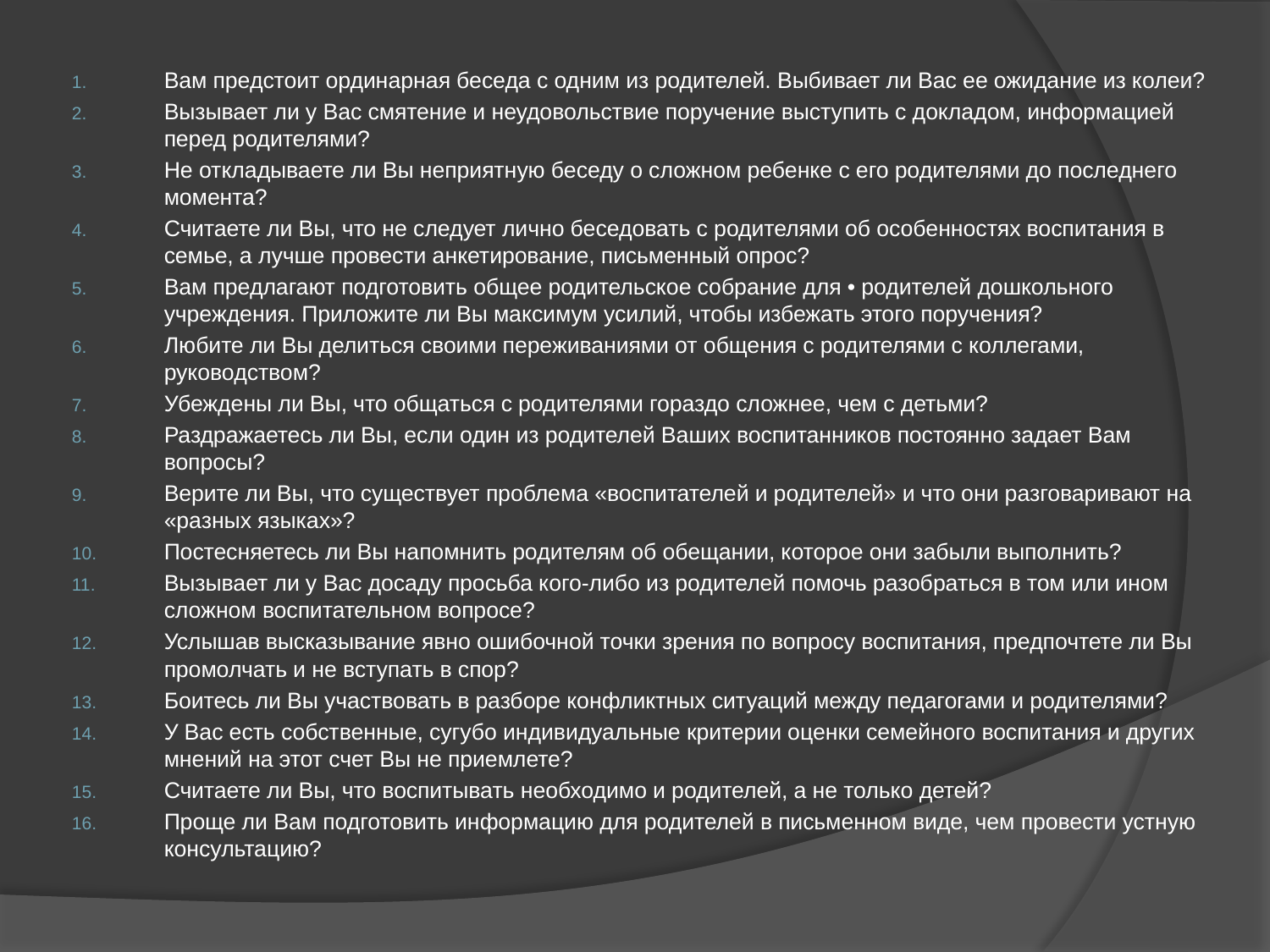

Вам предстоит ординарная беседа с одним из родителей. Выбивает ли Вас ее ожидание из колеи?
Вызывает ли у Вас смятение и неудовольствие поручение выступить с докладом, информацией перед родителями?
Не откладываете ли Вы неприятную беседу о сложном ребенке с его родителями до последнего момента?
Считаете ли Вы, что не следует лично беседовать с родителями об особенностях воспитания в семье, а лучше провести анкетирование, письменный опрос?
Вам предлагают подготовить общее родительское собрание для • родителей дошкольного учреждения. Приложите ли Вы максимум усилий, чтобы избежать этого поручения?
Любите ли Вы делиться своими переживаниями от общения с родителями с коллегами, руководством?
Убеждены ли Вы, что общаться с родителями гораздо сложнее, чем с детьми?
Раздражаетесь ли Вы, если один из родителей Ваших воспитанников постоянно задает Вам вопросы?
Верите ли Вы, что существует проблема «воспитателей и родителей» и что они разговаривают на «разных языках»?
Постесняетесь ли Вы напомнить родителям об обещании, которое они забыли выполнить?
Вызывает ли у Вас досаду просьба кого-либо из родителей помочь разобраться в том или ином сложном воспитательном вопросе?
Услышав высказывание явно ошибочной точки зрения по вопросу воспитания, предпочтете ли Вы промолчать и не вступать в спор?
Боитесь ли Вы участвовать в разборе конфликтных ситуаций между педагогами и родителями?
У Вас есть собственные, сугубо индивидуальные критерии оценки семейного воспитания и других мнений на этот счет Вы не приемлете?
Считаете ли Вы, что воспитывать необходимо и родителей, а не только детей?
Проще ли Вам подготовить информацию для родителей в письменном виде, чем провести устную консультацию?